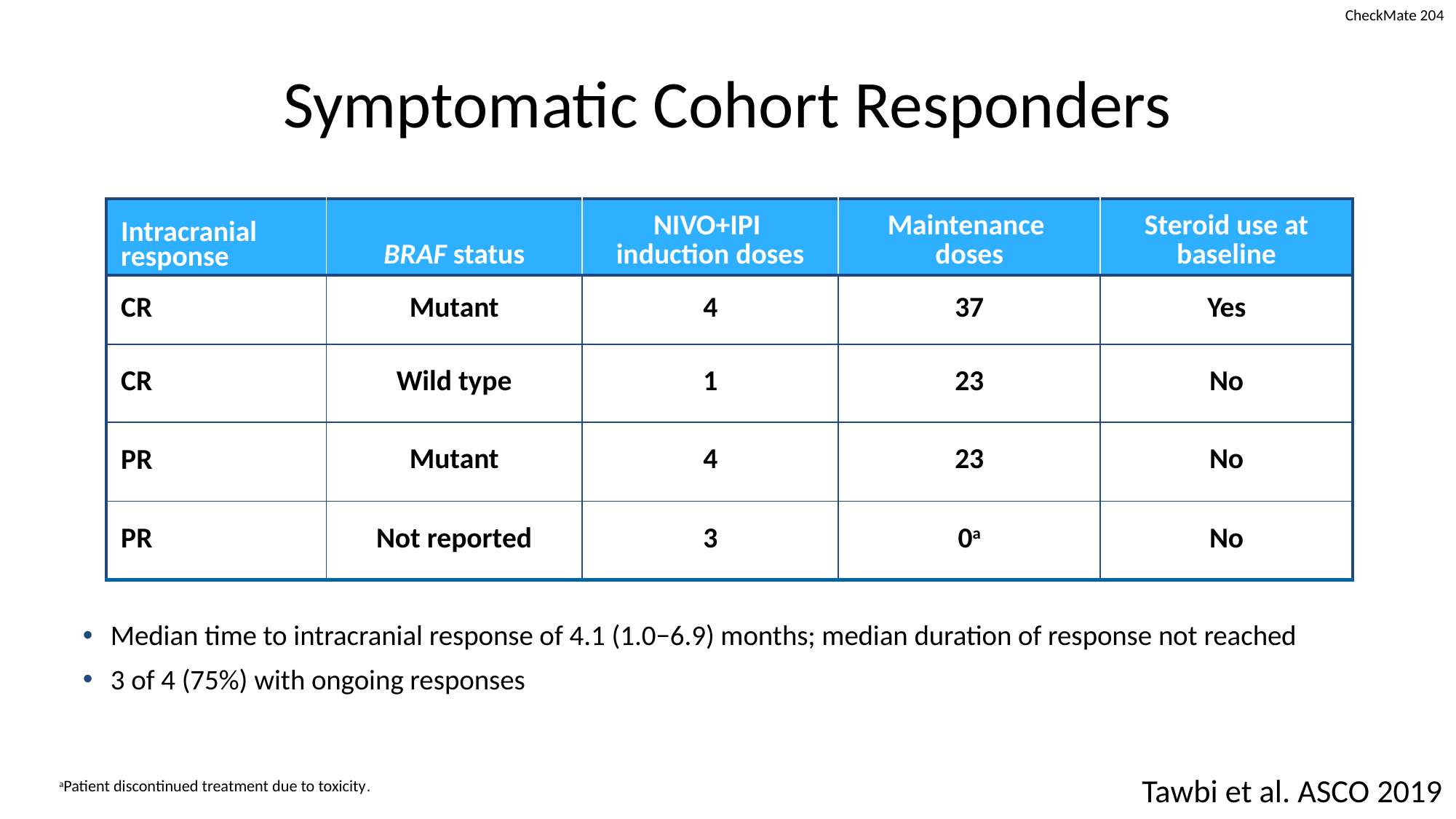

CheckMate 204
# Symptomatic Cohort Responders
| Intracranial response | BRAF status | NIVO+IPI induction doses | Maintenance doses | Steroid use at baseline |
| --- | --- | --- | --- | --- |
| CR | Mutant | 4 | 37 | Yes |
| CR | Wild type | 1 | 23 | No |
| PR | Mutant | 4 | 23 | No |
| PR | Not reported | 3 | 0a | No |
Median time to intracranial response of 4.1 (1.0−6.9) months; median duration of response not reached
3 of 4 (75%) with ongoing responses
Tawbi et al. ASCO 2019
aPatient discontinued treatment due to toxicity.